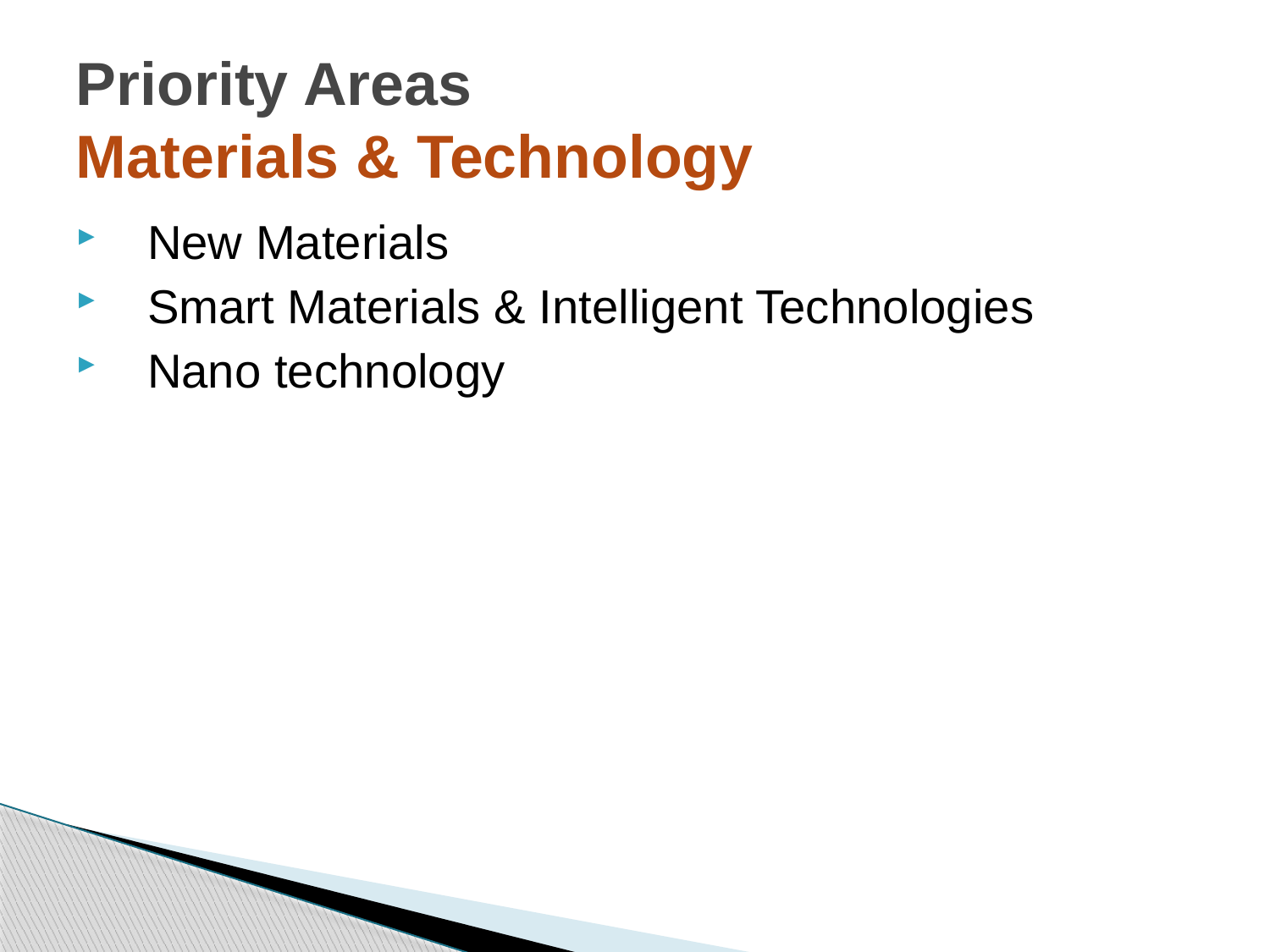

# Priority Areas Materials & Technology
New Materials
Smart Materials & Intelligent Technologies
Nano technology